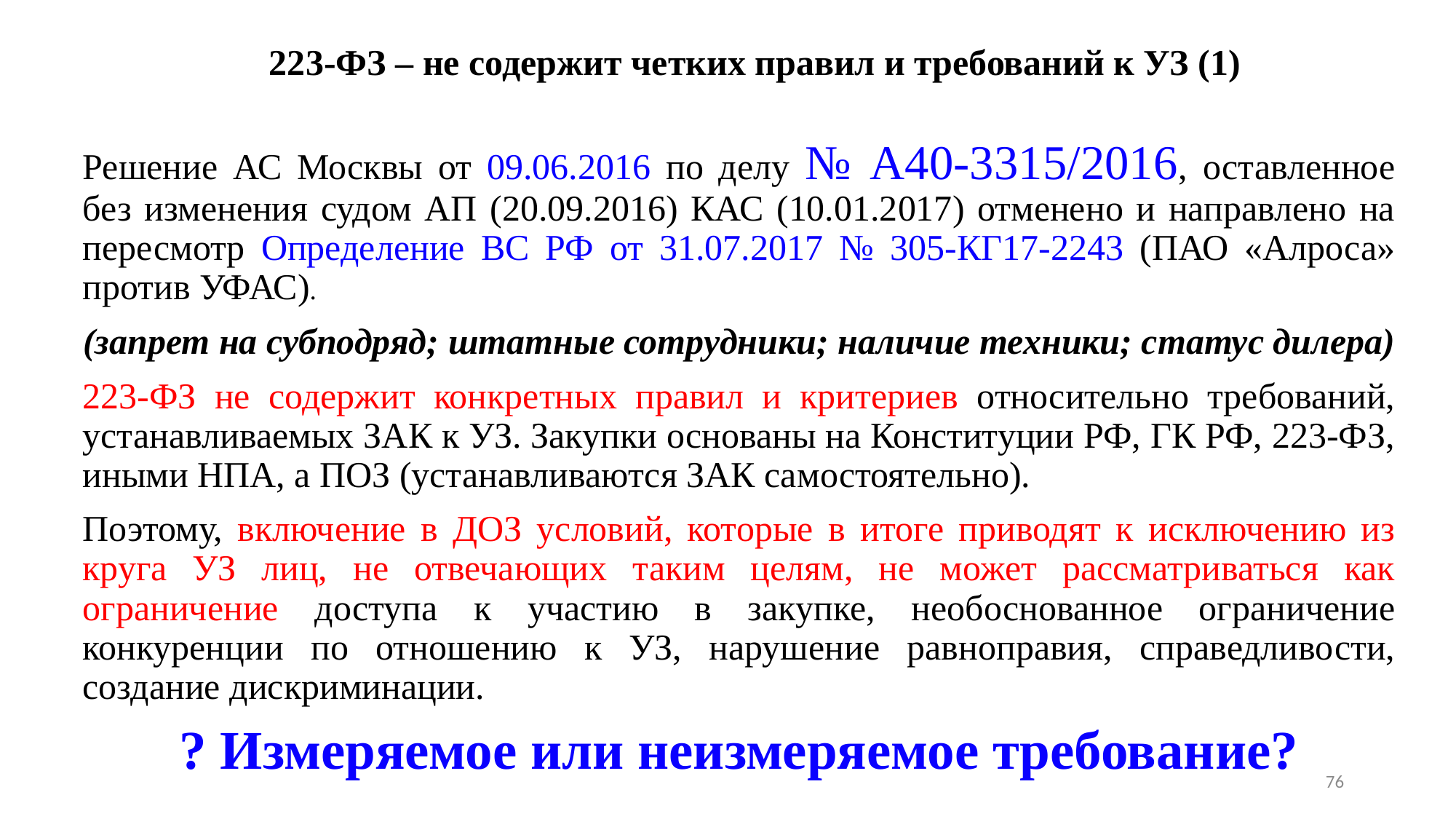

# 223-ФЗ – не содержит четких правил и требований к УЗ (1)
Решение АС Москвы от 09.06.2016 по делу № А40-3315/2016, оставленное без изменения судом АП (20.09.2016) КАС (10.01.2017) отменено и направлено на пересмотр Определение ВС РФ от 31.07.2017 № 305-КГ17-2243 (ПАО «Алроса» против УФАС).
(запрет на субподряд; штатные сотрудники; наличие техники; статус дилера)
223-ФЗ не содержит конкретных правил и критериев относительно требований, устанавливаемых ЗАК к УЗ. Закупки основаны на Конституции РФ, ГК РФ, 223-ФЗ, иными НПА, а ПОЗ (устанавливаются ЗАК самостоятельно).
Поэтому, включение в ДОЗ условий, которые в итоге приводят к исключению из круга УЗ лиц, не отвечающих таким целям, не может рассматриваться как ограничение доступа к участию в закупке, необоснованное ограничение конкуренции по отношению к УЗ, нарушение равноправия, справедливости, создание дискриминации.
? Измеряемое или неизмеряемое требование?
76